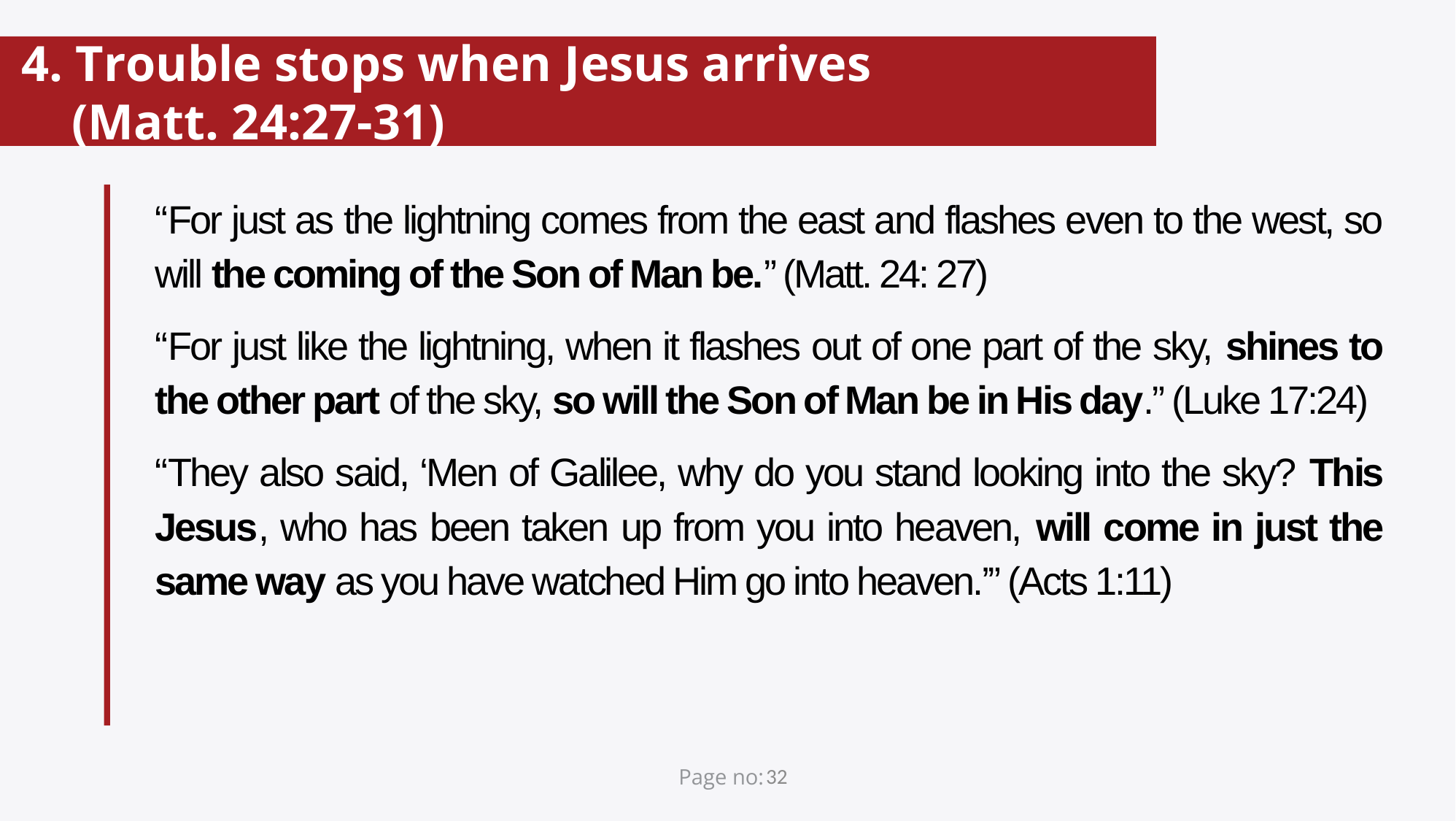

# 4. Trouble stops when Jesus arrives (Matt. 24:27-31)
“For just as the lightning comes from the east and flashes even to the west, so will the coming of the Son of Man be.” (Matt. 24: 27)
“For just like the lightning, when it flashes out of one part of the sky, shines to the other part of the sky, so will the Son of Man be in His day.” (Luke 17:24)
“They also said, ‘Men of Galilee, why do you stand looking into the sky? This Jesus, who has been taken up from you into heaven, will come in just the same way as you have watched Him go into heaven.’” (Acts 1:11)